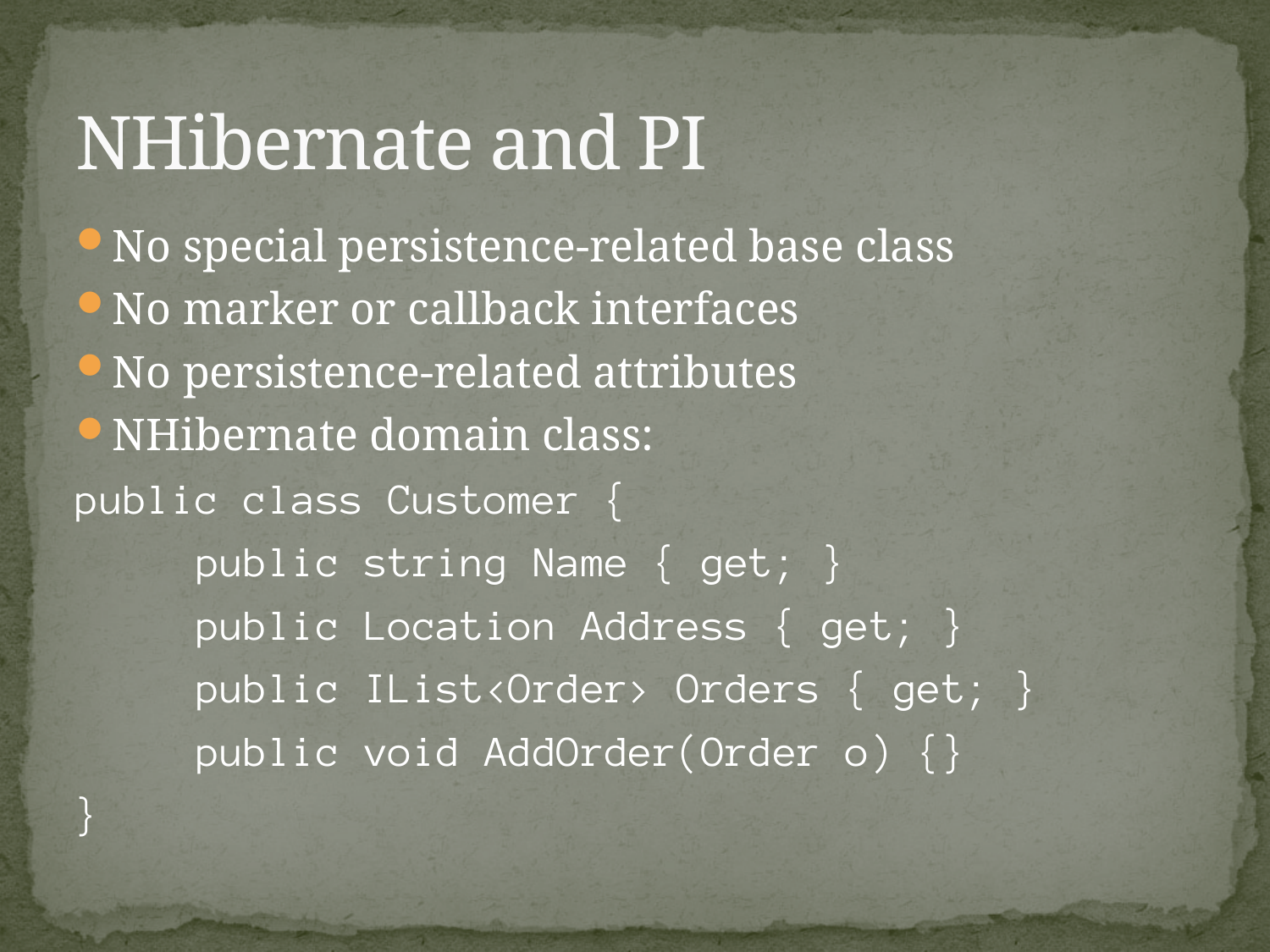

# NHibernate and PI
No special persistence-related base class
No marker or callback interfaces
No persistence-related attributes
NHibernate domain class:
public class Customer {
     public string Name { get; }
     public Location Address { get; }
     public IList<Order> Orders { get; }
     public void AddOrder(Order o) {}
}